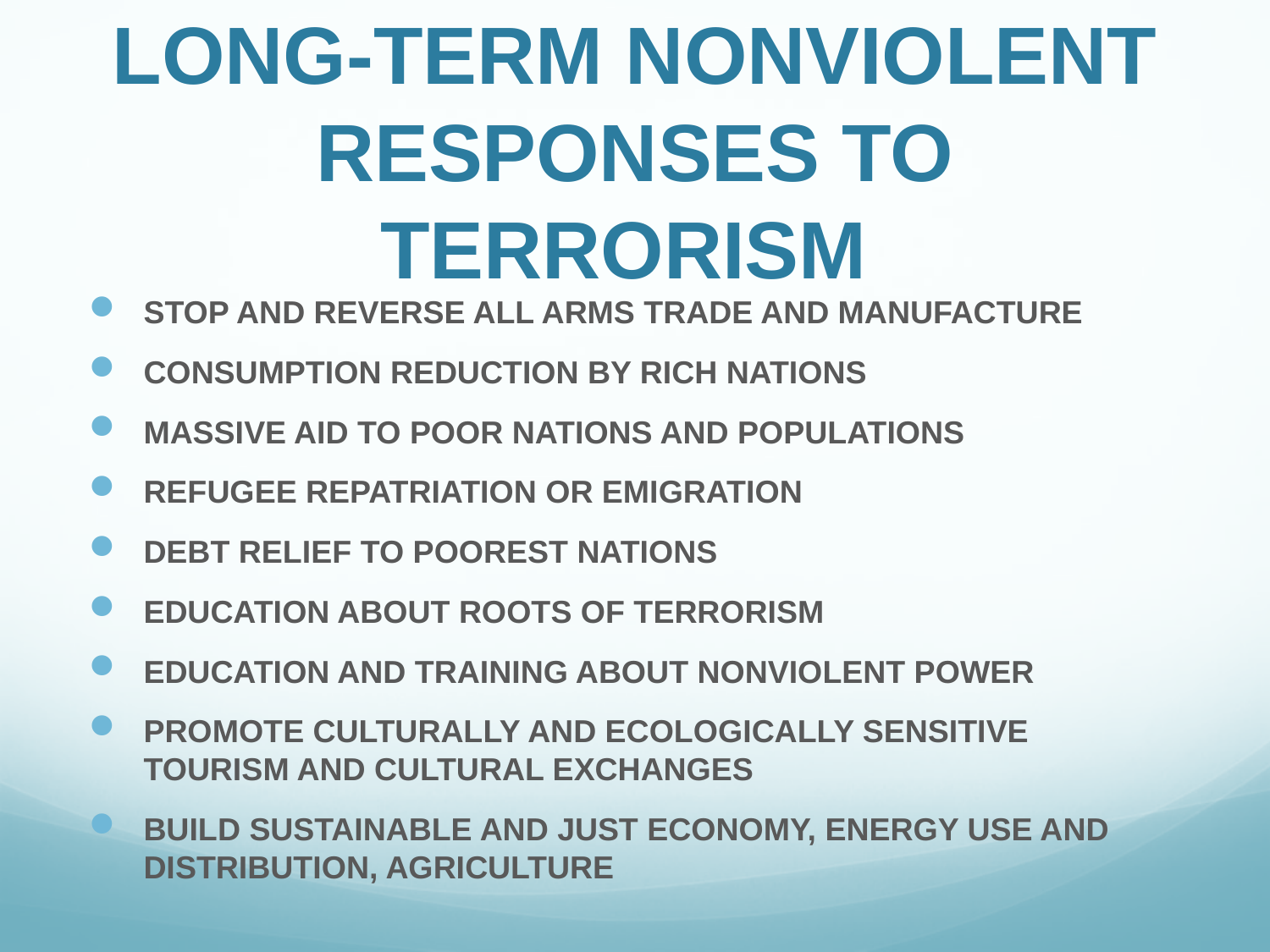

# LONG-TERM NONVIOLENT RESPONSES TO TERRORISM
STOP AND REVERSE ALL ARMS TRADE AND MANUFACTURE
CONSUMPTION REDUCTION BY RICH NATIONS
MASSIVE AID TO POOR NATIONS AND POPULATIONS
REFUGEE REPATRIATION OR EMIGRATION
DEBT RELIEF TO POOREST NATIONS
EDUCATION ABOUT ROOTS OF TERRORISM
EDUCATION AND TRAINING ABOUT NONVIOLENT POWER
PROMOTE CULTURALLY AND ECOLOGICALLY SENSITIVE TOURISM AND CULTURAL EXCHANGES
BUILD SUSTAINABLE AND JUST ECONOMY, ENERGY USE AND DISTRIBUTION, AGRICULTURE